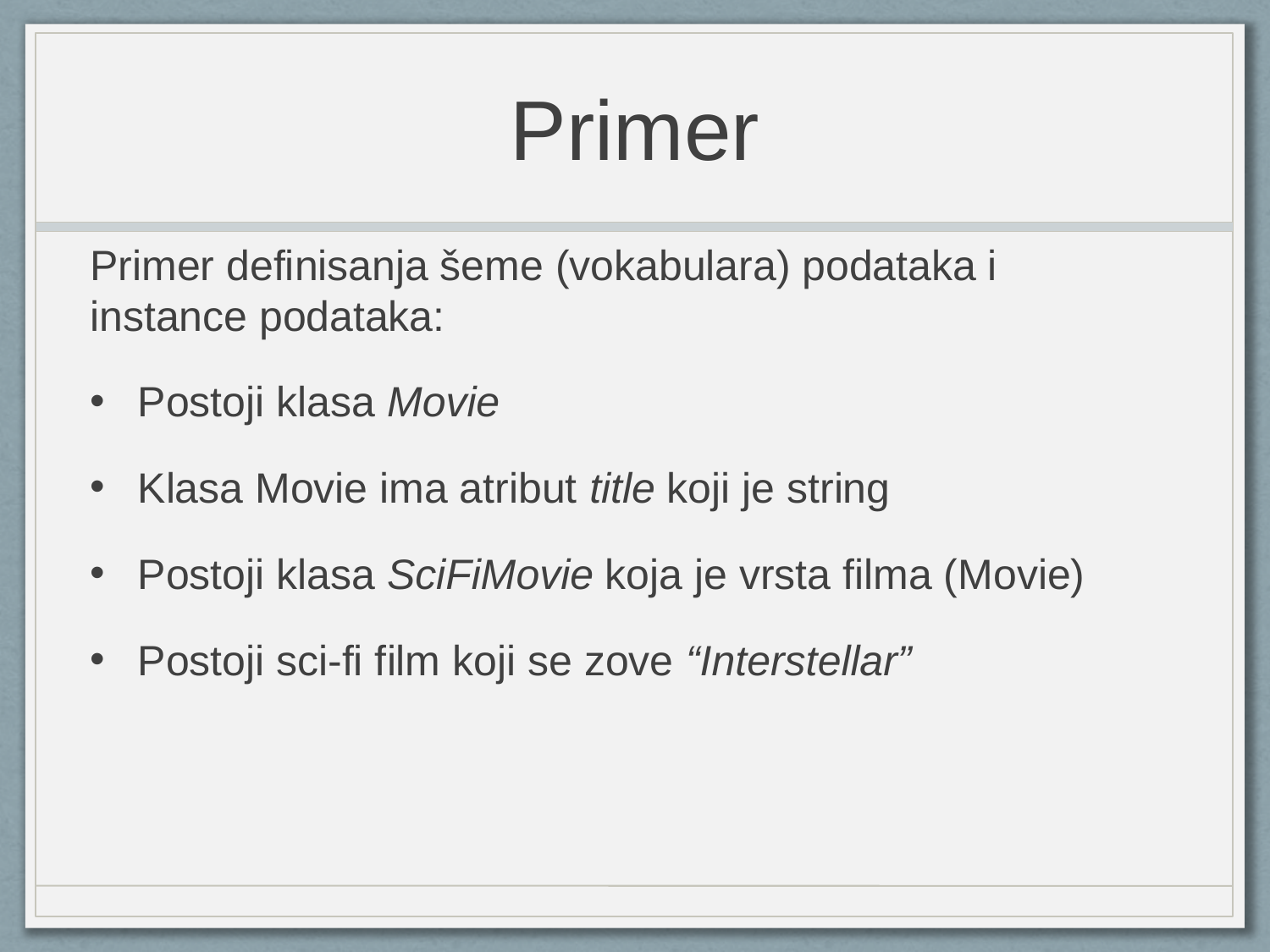

# Primer
Primer definisanja šeme (vokabulara) podataka i instance podataka:
Postoji klasa Movie
Klasa Movie ima atribut title koji je string
Postoji klasa SciFiMovie koja je vrsta filma (Movie)
Postoji sci-fi film koji se zove “Interstellar”